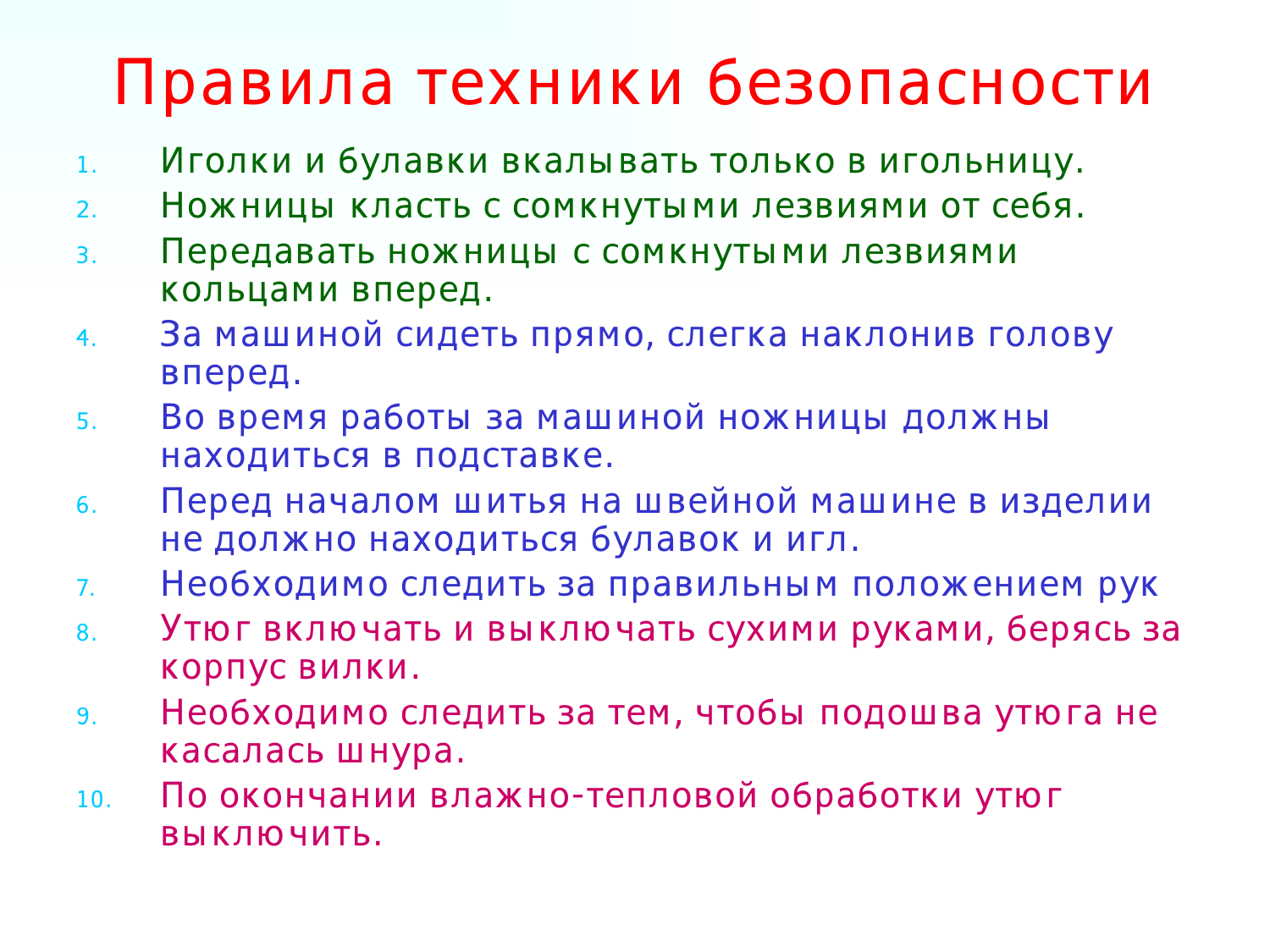

# Правила техники безопасности
Иголки и булавки вкалывать только в игольницу.
Ножницы класть с сомкнутыми лезвиями от себя.
Передавать ножницы с сомкнутыми лезвиями кольцами вперед.
За машиной сидеть прямо, слегка наклонив голову вперед.
Во время работы за машиной ножницы должны находиться в подставке.
Перед началом шитья на швейной машине в изделии не должно находиться булавок и игл.
Необходимо следить за правильным положением рук.
Утюг включать и выключать сухими руками, берясь за корпус вилки.
Необходимо следить за тем, чтобы подошва утюга не касалась шнура.
По окончании влажно-тепловой обработки утюг выключить.